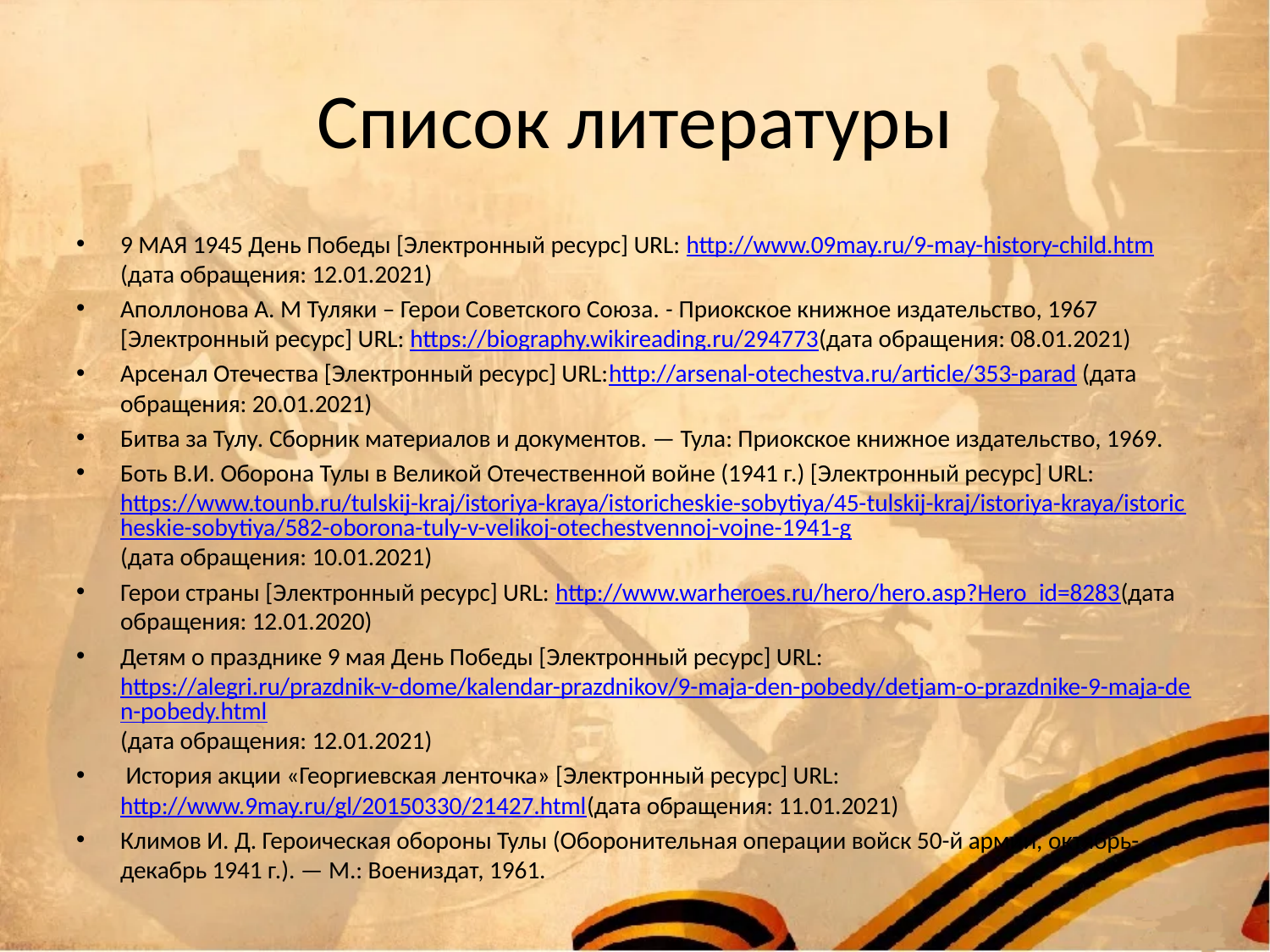

# Список литературы
9 МАЯ 1945 День Победы [Электронный ресурс] URL: http://www.09may.ru/9-may-history-child.htm(дата обращения: 12.01.2021)
Аполлонова А. М Туляки – Герои Советского Союза. - Приокское книжное издательство, 1967 [Электронный ресурс] URL: https://biography.wikireading.ru/294773(дата обращения: 08.01.2021)
Арсенал Отечества [Электронный ресурс] URL:http://arsenal-otechestva.ru/article/353-parad (дата обращения: 20.01.2021)
Битва за Тулу. Сборник материалов и документов. — Тула: Приокское книжное издательство, 1969.
Боть В.И. Оборона Тулы в Великой Отечественной войне (1941 г.) [Электронный ресурс] URL: https://www.tounb.ru/tulskij-kraj/istoriya-kraya/istoricheskie-sobytiya/45-tulskij-kraj/istoriya-kraya/istoricheskie-sobytiya/582-oborona-tuly-v-velikoj-otechestvennoj-vojne-1941-g(дата обращения: 10.01.2021)
Герои страны [Электронный ресурс] URL: http://www.warheroes.ru/hero/hero.asp?Hero_id=8283(дата обращения: 12.01.2020)
Детям о празднике 9 мая День Победы [Электронный ресурс] URL: https://alegri.ru/prazdnik-v-dome/kalendar-prazdnikov/9-maja-den-pobedy/detjam-o-prazdnike-9-maja-den-pobedy.html(дата обращения: 12.01.2021)
 История акции «Георгиевская ленточка» [Электронный ресурс] URL: http://www.9may.ru/gl/20150330/21427.html(дата обращения: 11.01.2021)
Климов И. Д. Героическая обороны Тулы (Оборонительная операции войск 50-й армии, октябрь-декабрь 1941 г.). — М.: Воениздат, 1961.